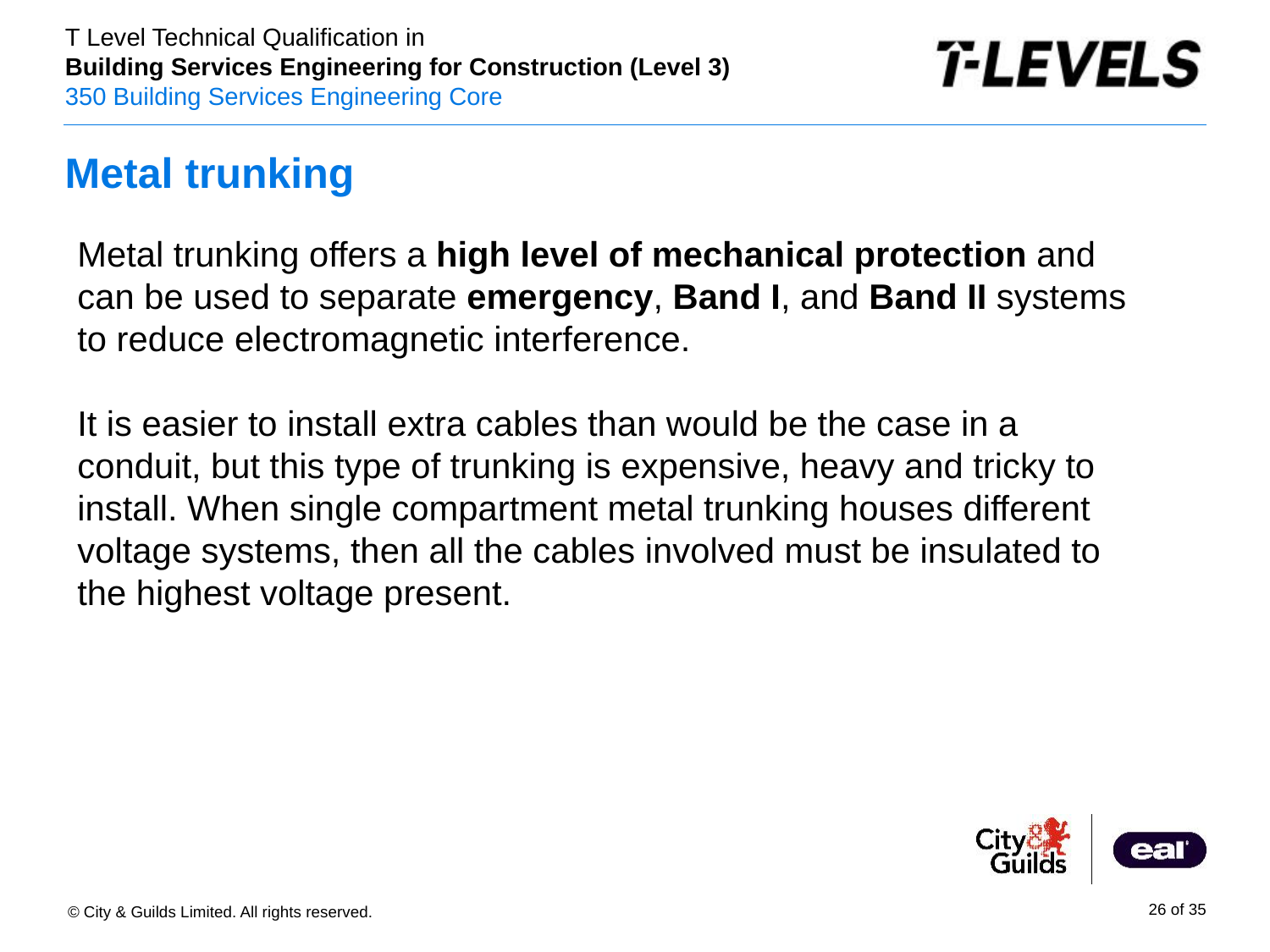

# Metal trunking
Metal trunking offers a high level of mechanical protection and can be used to separate emergency, Band I, and Band II systems to reduce electromagnetic interference.

It is easier to install extra cables than would be the case in a conduit, but this type of trunking is expensive, heavy and tricky to install. When single compartment metal trunking houses different voltage systems, then all the cables involved must be insulated to the highest voltage present.